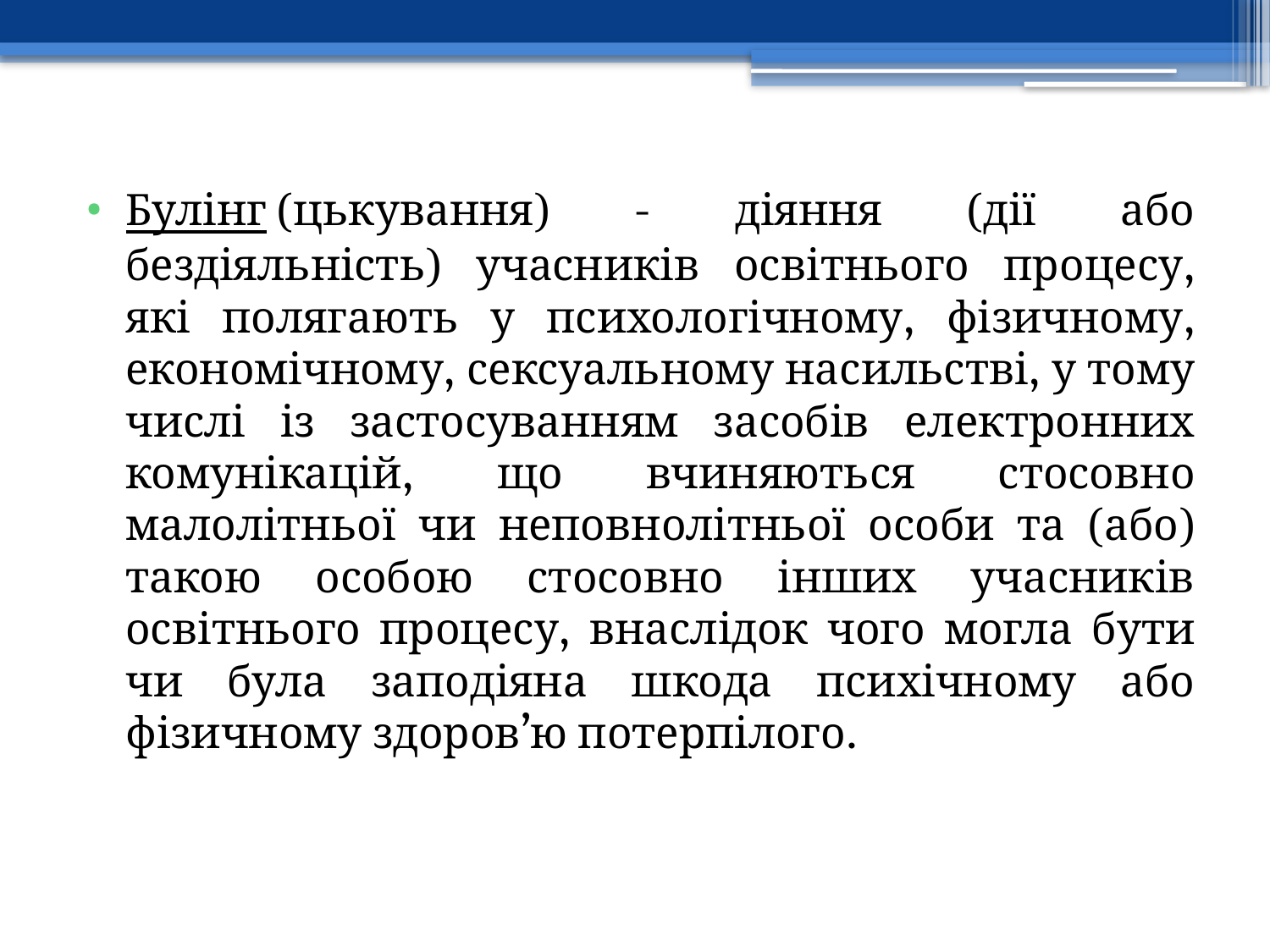

#
Булінг (цькування) - діяння (дії або бездіяльність) учасників освітнього процесу, які полягають у психологічному, фізичному, економічному, сексуальному насильстві, у тому числі із застосуванням засобів електронних комунікацій, що вчиняються стосовно малолітньої чи неповнолітньої особи та (або) такою особою стосовно інших учасників освітнього процесу, внаслідок чого могла бути чи була заподіяна шкода психічному або фізичному здоров’ю потерпілого.